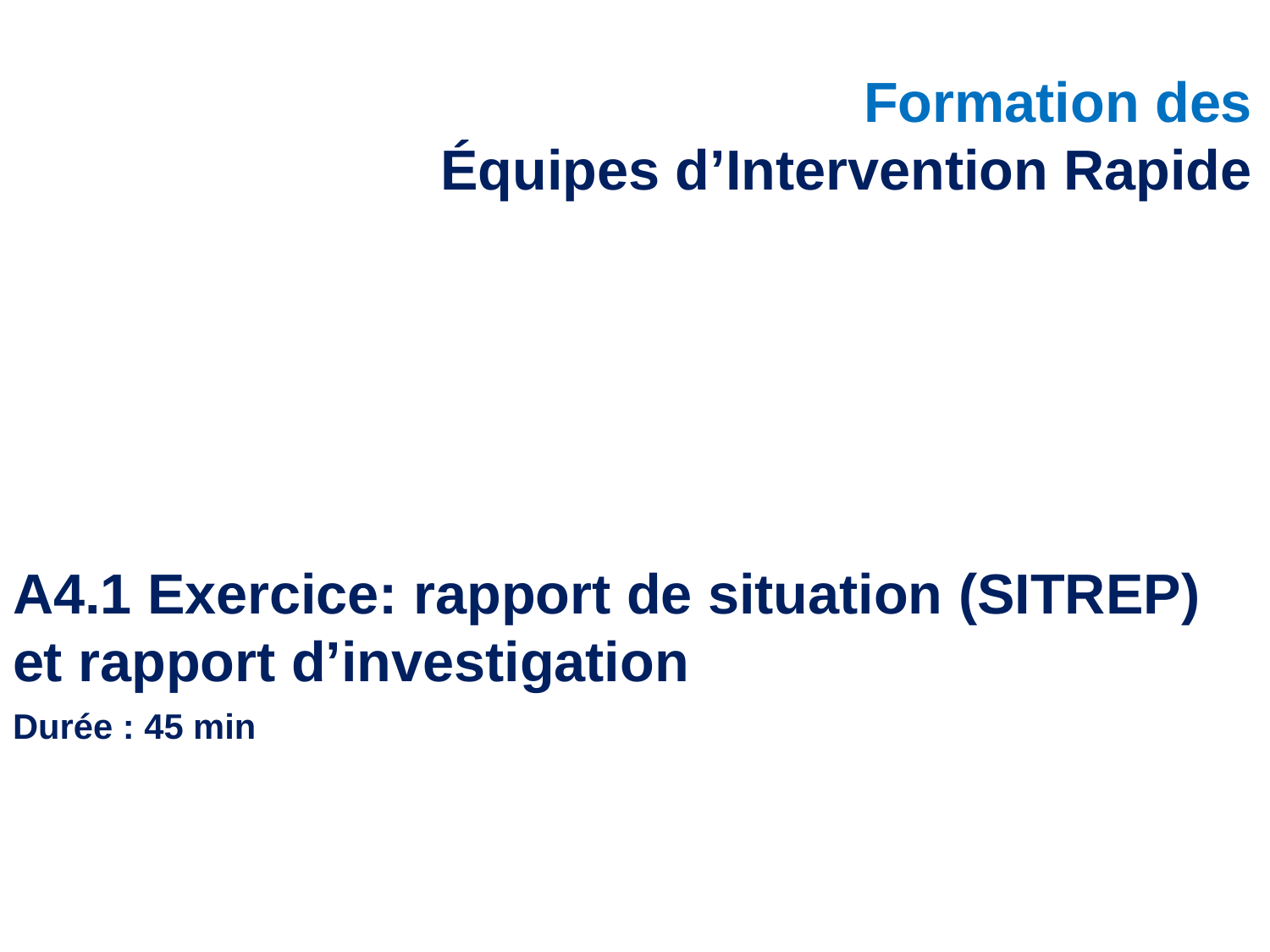

# Formation des Équipes d’Intervention Rapide
A4.1 Exercice: rapport de situation (SITREP) et rapport d’investigation
Durée : 45 min